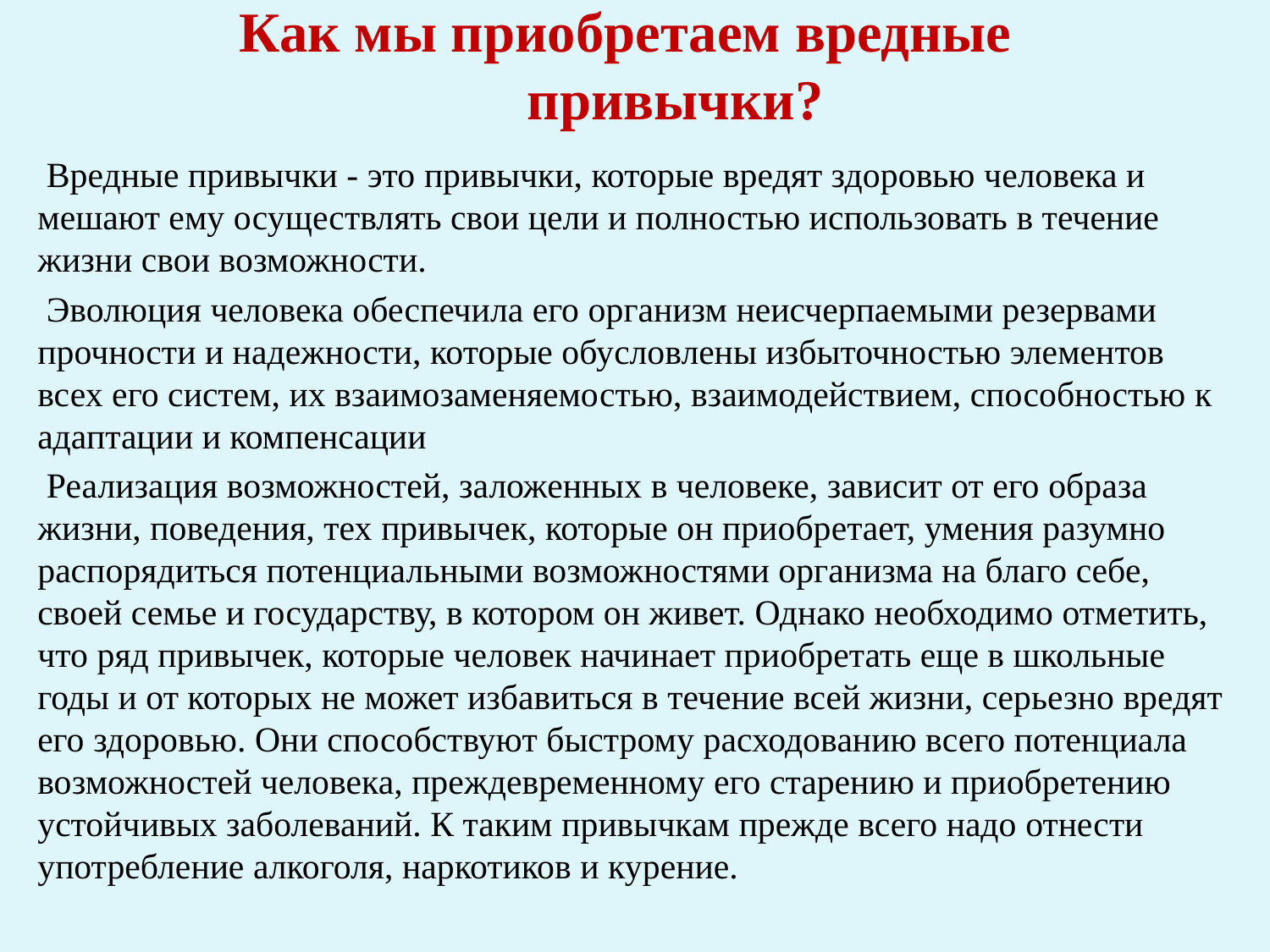

# Как мы приобретаем вредные          привычки?
 Вредные привычки - это привычки, которые вредят здоровью человека и мешают ему осуществлять свои цели и полностью использовать в течение жизни свои возможности.
 Эволюция человека обеспечила его организм неисчерпаемыми резервами прочности и надежности, которые обусловлены избыточностью элементов всех его систем, их взаимозаменяемостью, взаимодействием, способностью к адаптации и компенсации
 Реализация возможностей, заложенных в человеке, зависит от его образа жизни, поведения, тех привычек, которые он приобретает, умения разумно распорядиться потенциальными возможностями организма на благо себе, своей семье и государству, в котором он живет. Однако необходимо отметить, что ряд привычек, которые человек начинает приобретать еще в школьные годы и от которых не может избавиться в течение всей жизни, серьезно вредят его здоровью. Они способствуют быстрому расходованию всего потенциала возможностей человека, преждевременному его старению и приобретению устойчивых заболеваний. К таким привычкам прежде всего надо отнести употребление алкоголя, наркотиков и курение.